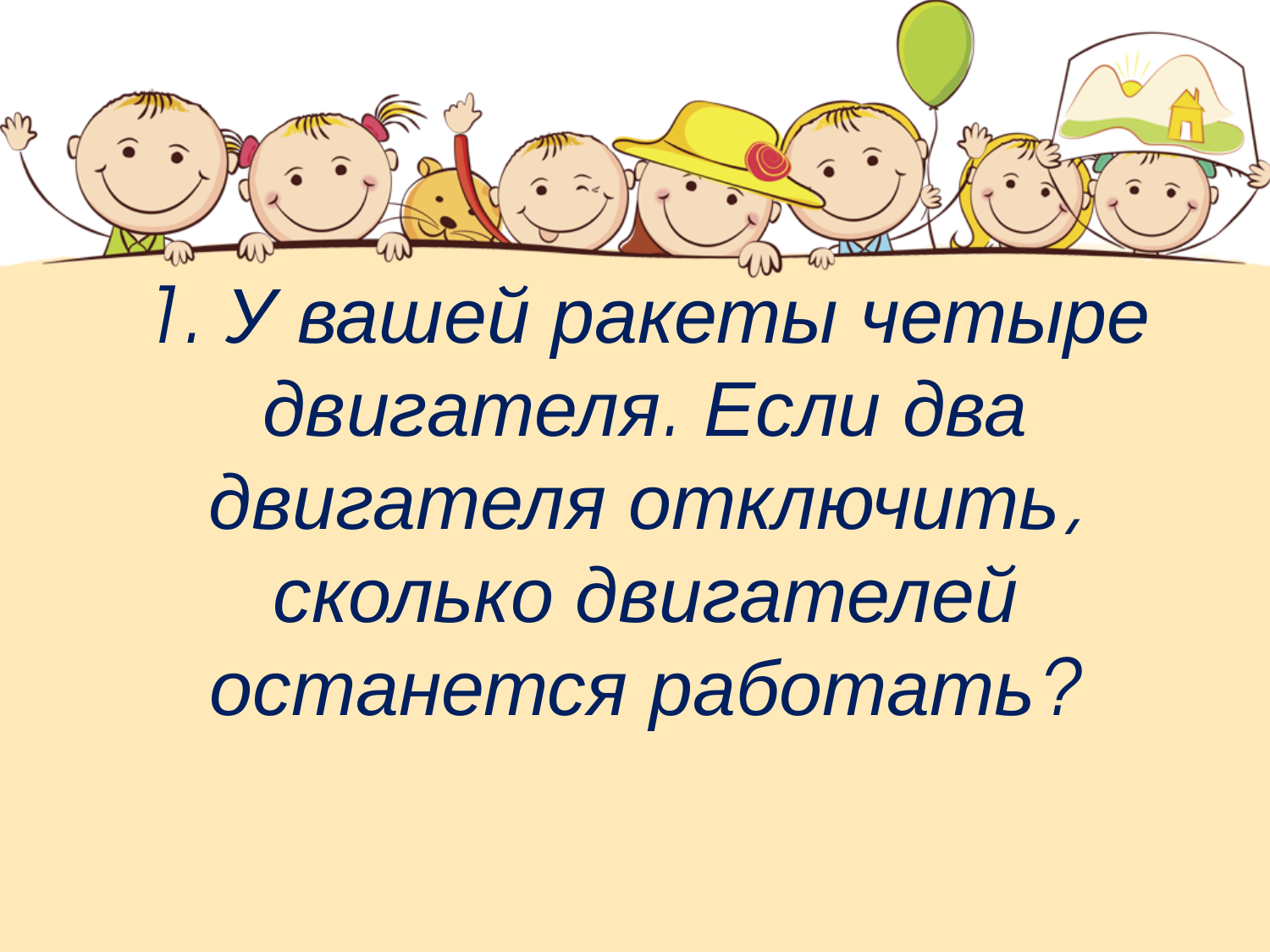

# Практическая часть. 1. У вашей ракеты четыре двигателя. Если два двигателя отключить, сколько двигателей останется работать?